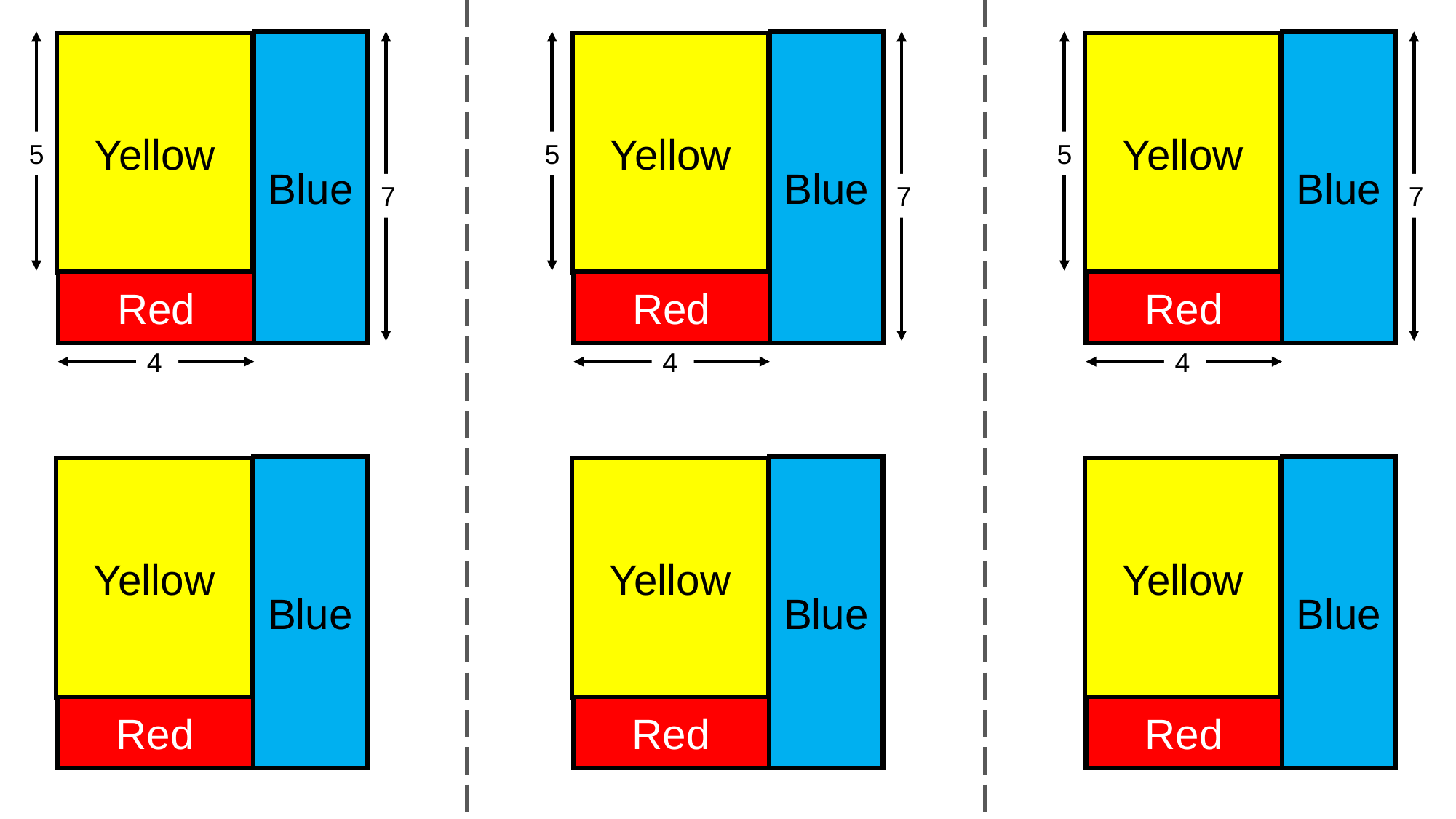

Blue
Yellow
5
7
Red
4
Blue
Yellow
5
7
Red
4
Blue
Yellow
5
7
Red
4
Blue
Yellow

Red
Blue
Yellow

Red
Blue
Yellow

Red